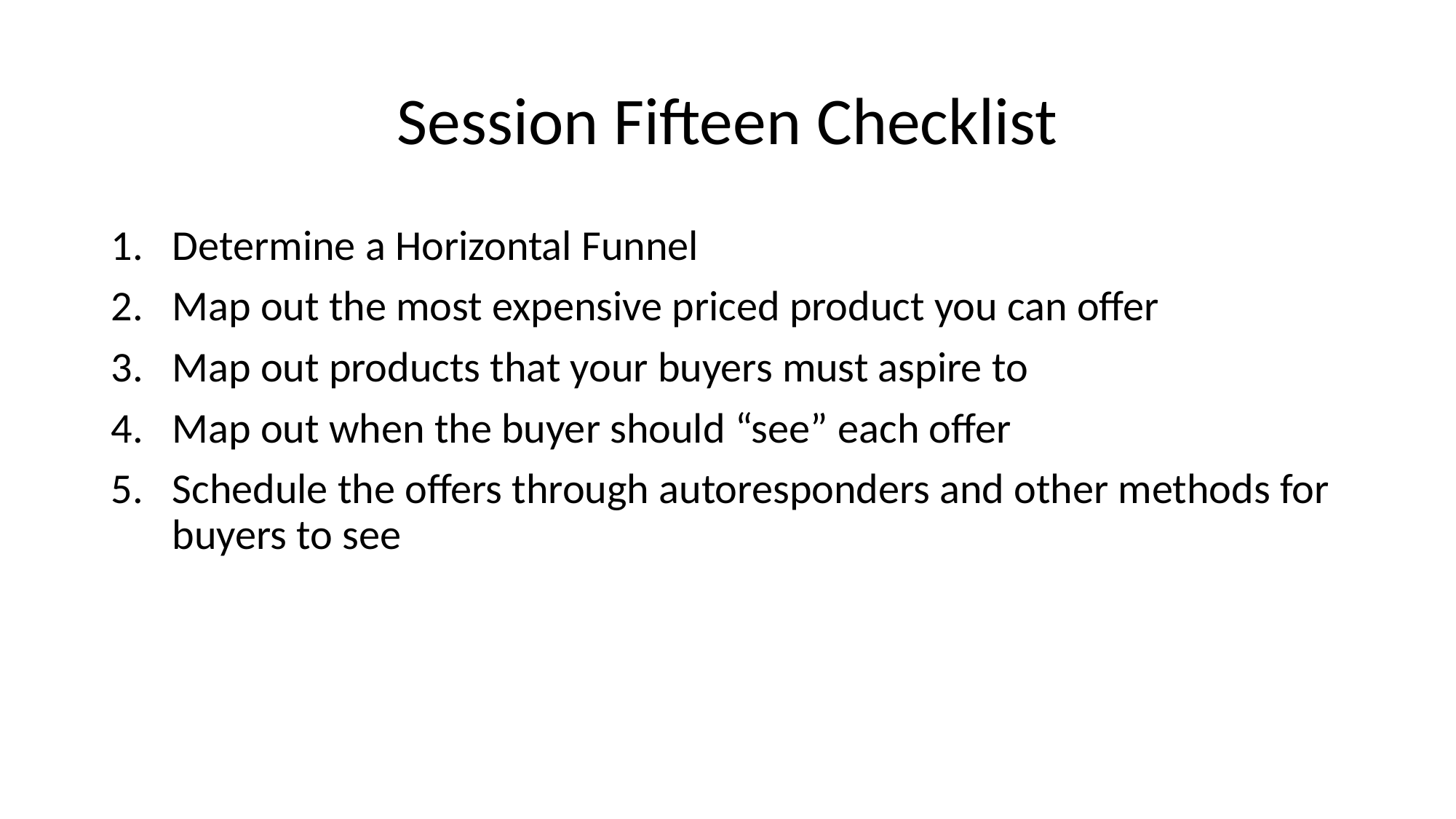

# Session Fifteen Checklist
Determine a Horizontal Funnel
Map out the most expensive priced product you can offer
Map out products that your buyers must aspire to
Map out when the buyer should “see” each offer
Schedule the offers through autoresponders and other methods for buyers to see